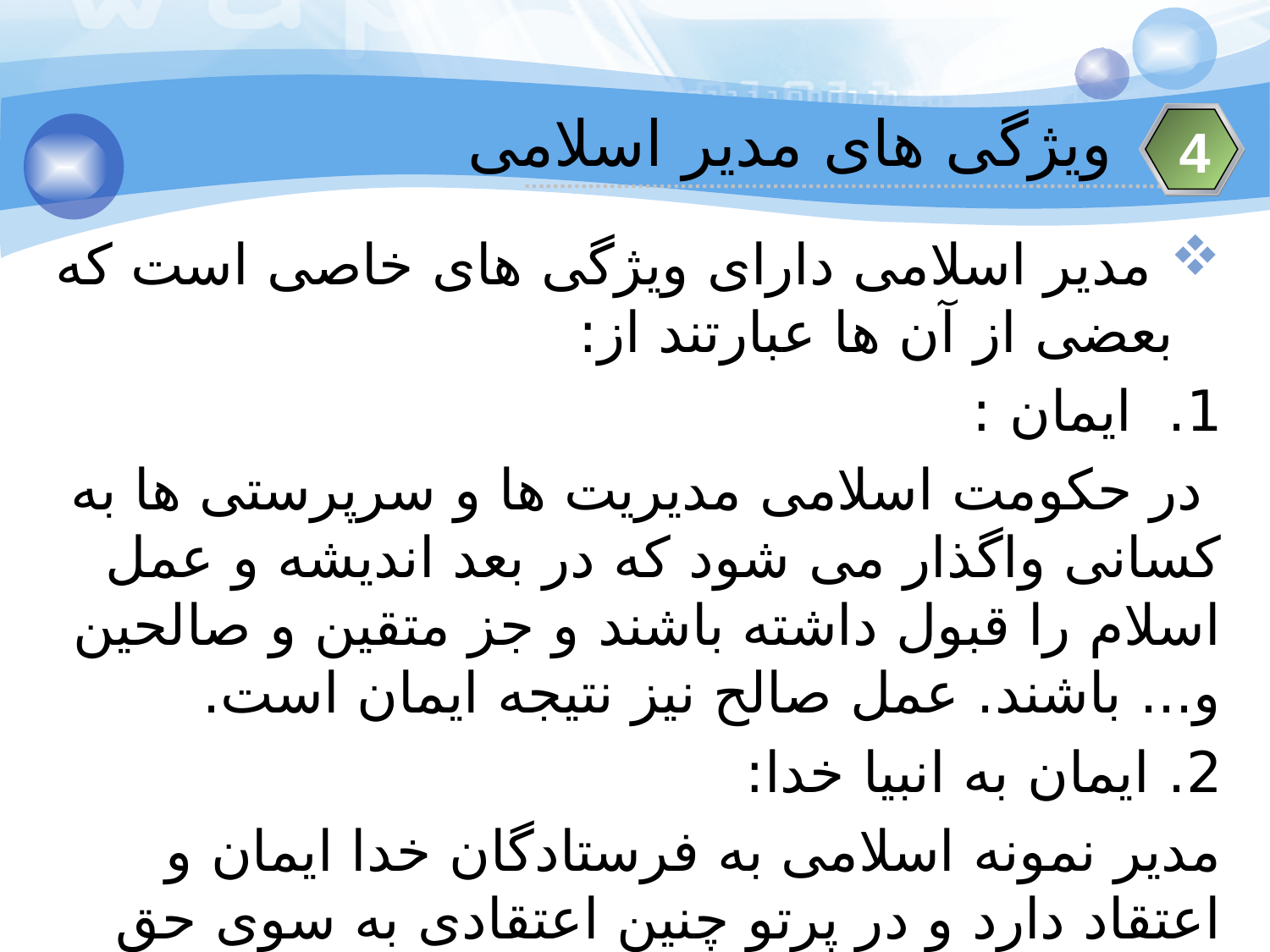

ویژگی های مدیر اسلامی

4

 مدیر اسلامی دارای ویژگی های خاصی است که بعضی از آن ها عبارتند از:
1.  ایمان :
 در حکومت اسلامی مدیریت ها و سرپرستی ها به کسانی واگذار می شود که در بعد اندیشه و عمل اسلام را قبول داشته باشند و جز متقین و صالحین و... باشند. عمل صالح نیز نتیجه ایمان است.
2. ایمان به انبیا خدا:
مدیر نمونه اسلامی به فرستادگان خدا ایمان و اعتقاد دارد و در پرتو چنین اعتقادی به سوی حق گام بر می دارد.